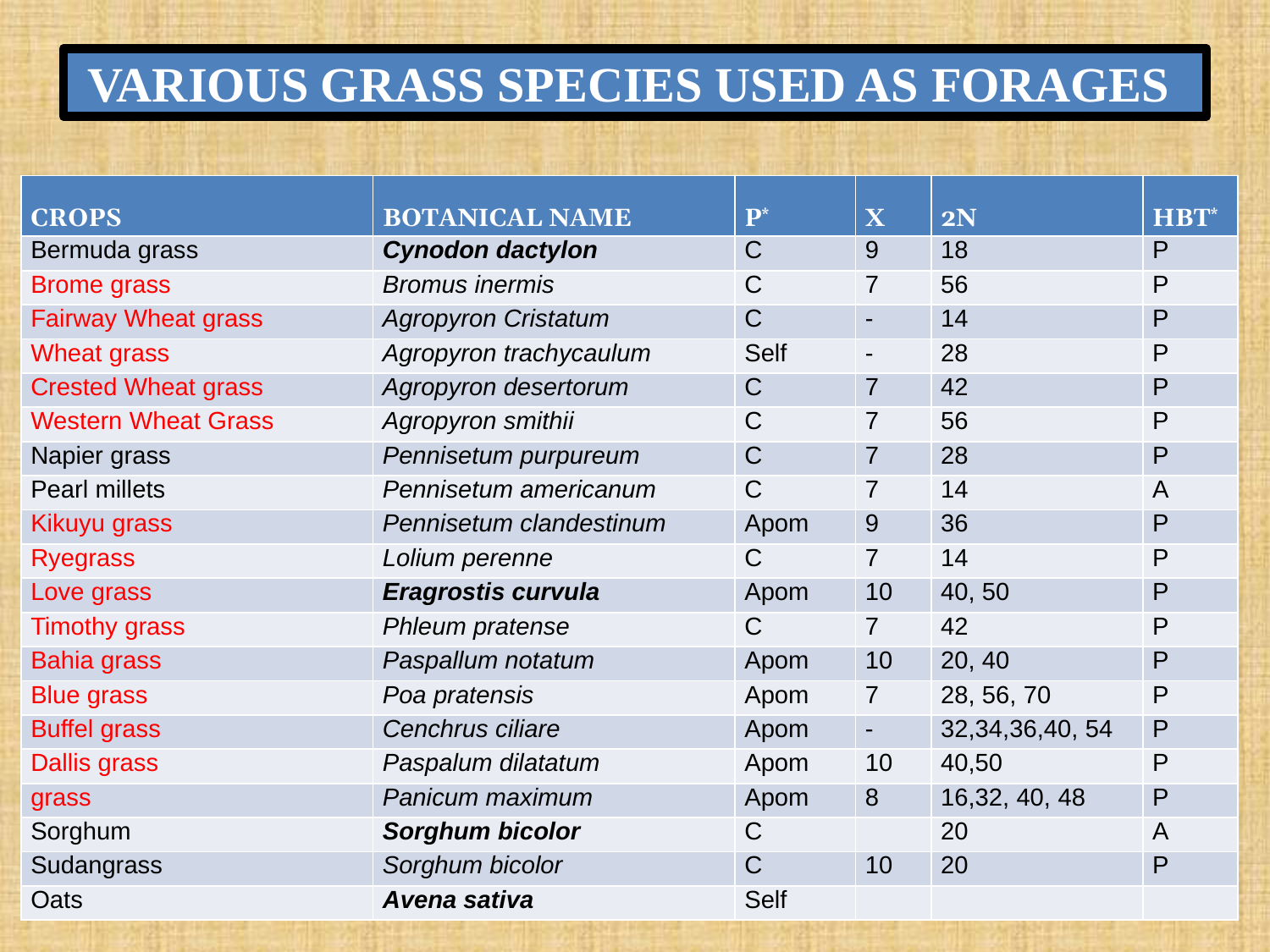

# VARIOUS GRASS SPECIES USED AS FORAGES
| Crops | Botanical Name | p\* | X | 2n | Hbt\* |
| --- | --- | --- | --- | --- | --- |
| Bermuda grass | Cynodon dactylon | C | 9 | 18 | P |
| Brome grass | Bromus inermis | C | 7 | 56 | P |
| Fairway Wheat grass | Agropyron Cristatum | C | - | 14 | P |
| Wheat grass | Agropyron trachycaulum | Self | - | 28 | P |
| Crested Wheat grass | Agropyron desertorum | C | 7 | 42 | P |
| Western Wheat Grass | Agropyron smithii | C | 7 | 56 | P |
| Napier grass | Pennisetum purpureum | C | 7 | 28 | P |
| Pearl millets | Pennisetum americanum | C | 7 | 14 | A |
| Kikuyu grass | Pennisetum clandestinum | Apom | 9 | 36 | P |
| Ryegrass | Lolium perenne | C | 7 | 14 | P |
| Love grass | Eragrostis curvula | Apom | 10 | 40, 50 | P |
| Timothy grass | Phleum pratense | C | 7 | 42 | P |
| Bahia grass | Paspallum notatum | Apom | 10 | 20, 40 | P |
| Blue grass | Poa pratensis | Apom | 7 | 28, 56, 70 | P |
| Buffel grass | Cenchrus ciliare | Apom | - | 32,34,36,40, 54 | P |
| Dallis grass | Paspalum dilatatum | Apom | 10 | 40,50 | P |
| grass | Panicum maximum | Apom | 8 | 16,32, 40, 48 | P |
| Sorghum | Sorghum bicolor | C |  | 20 | A |
| Sudangrass | Sorghum bicolor | C | 10 | 20 | P |
| Oats | Avena sativa | Self |  |  |  |
12